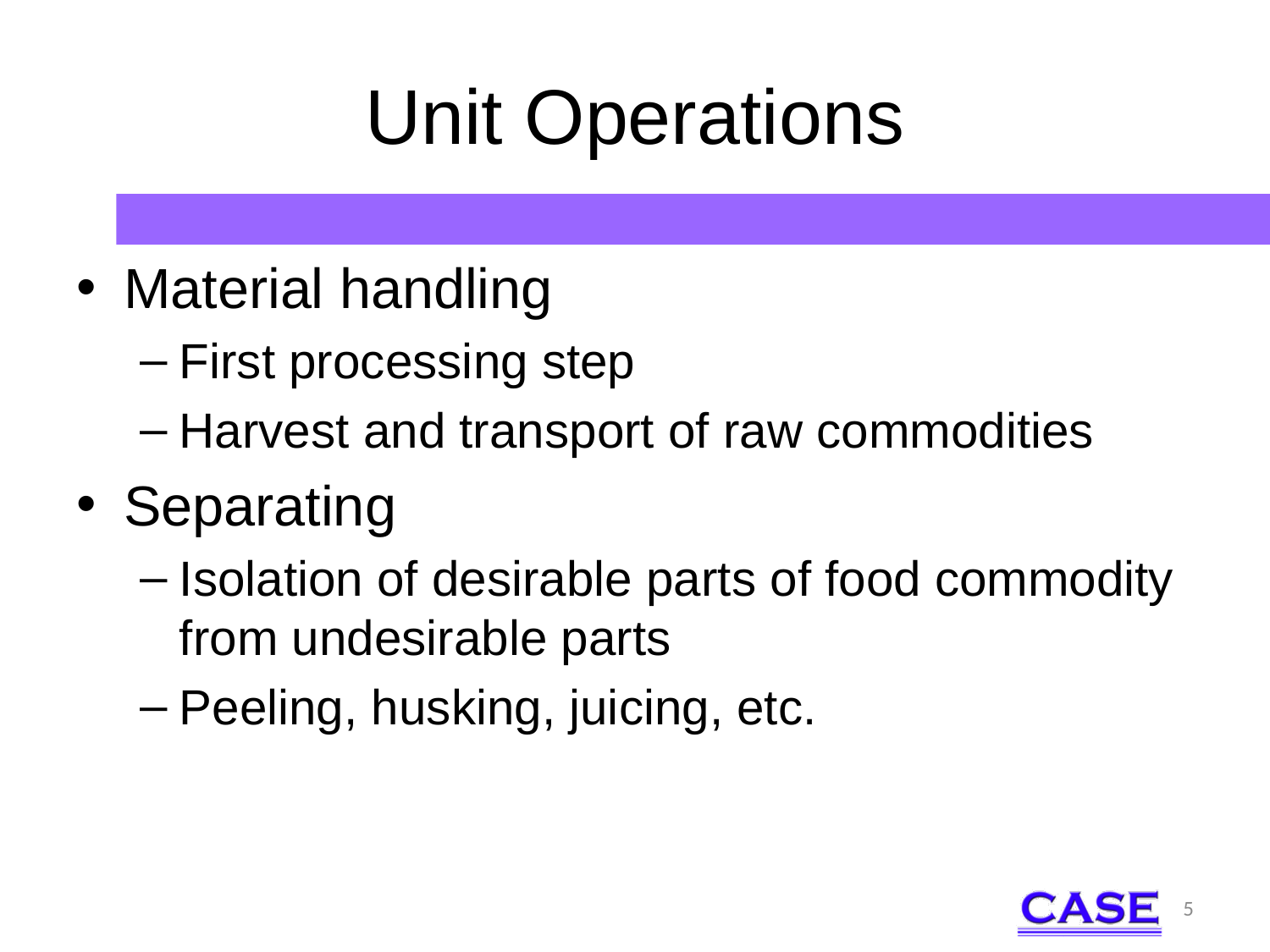

# Unit Operations
Material handling
First processing step
Harvest and transport of raw commodities
Separating
Isolation of desirable parts of food commodity from undesirable parts
Peeling, husking, juicing, etc.
5